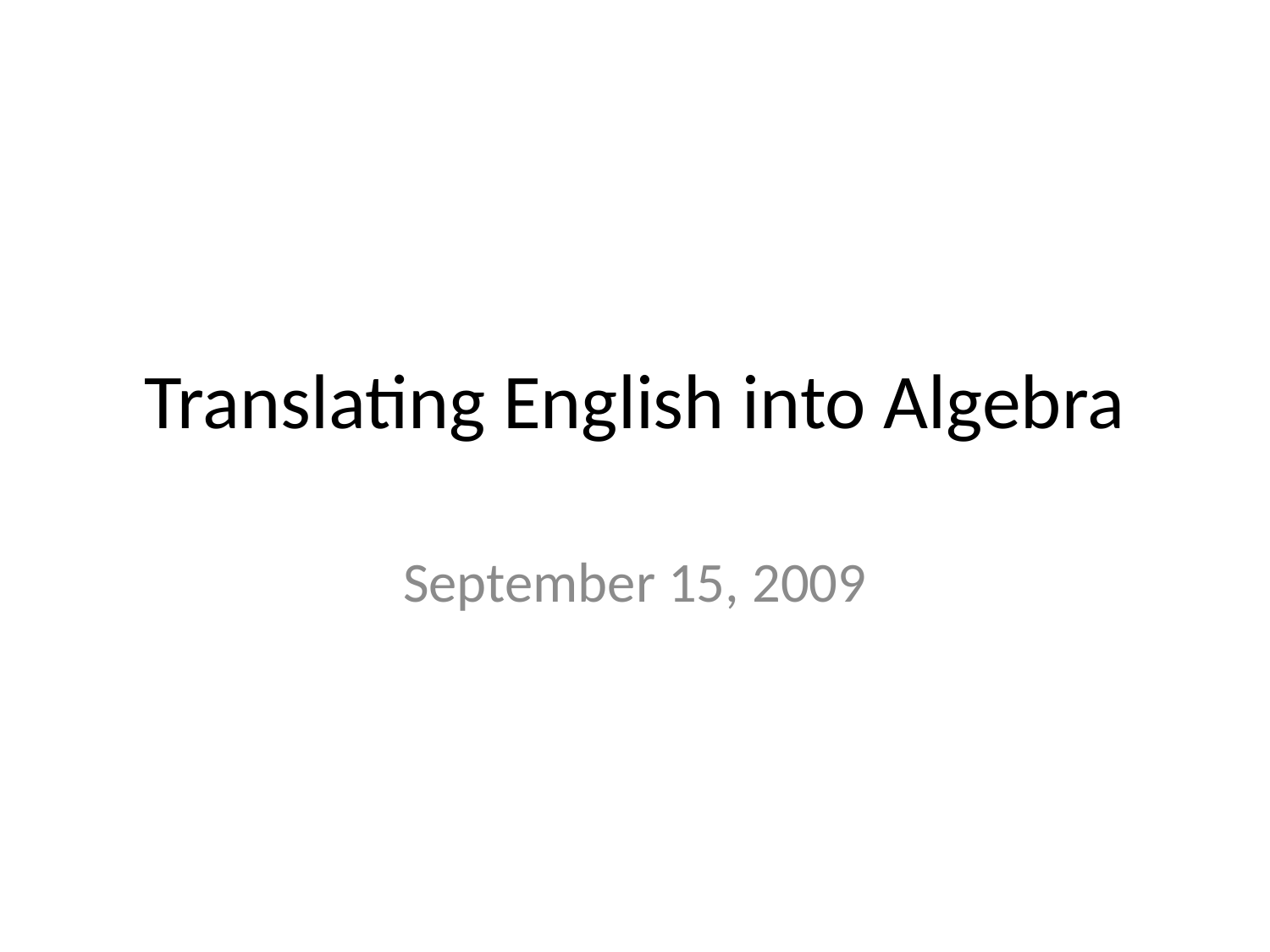

# Translating English into Algebra
September 15, 2009